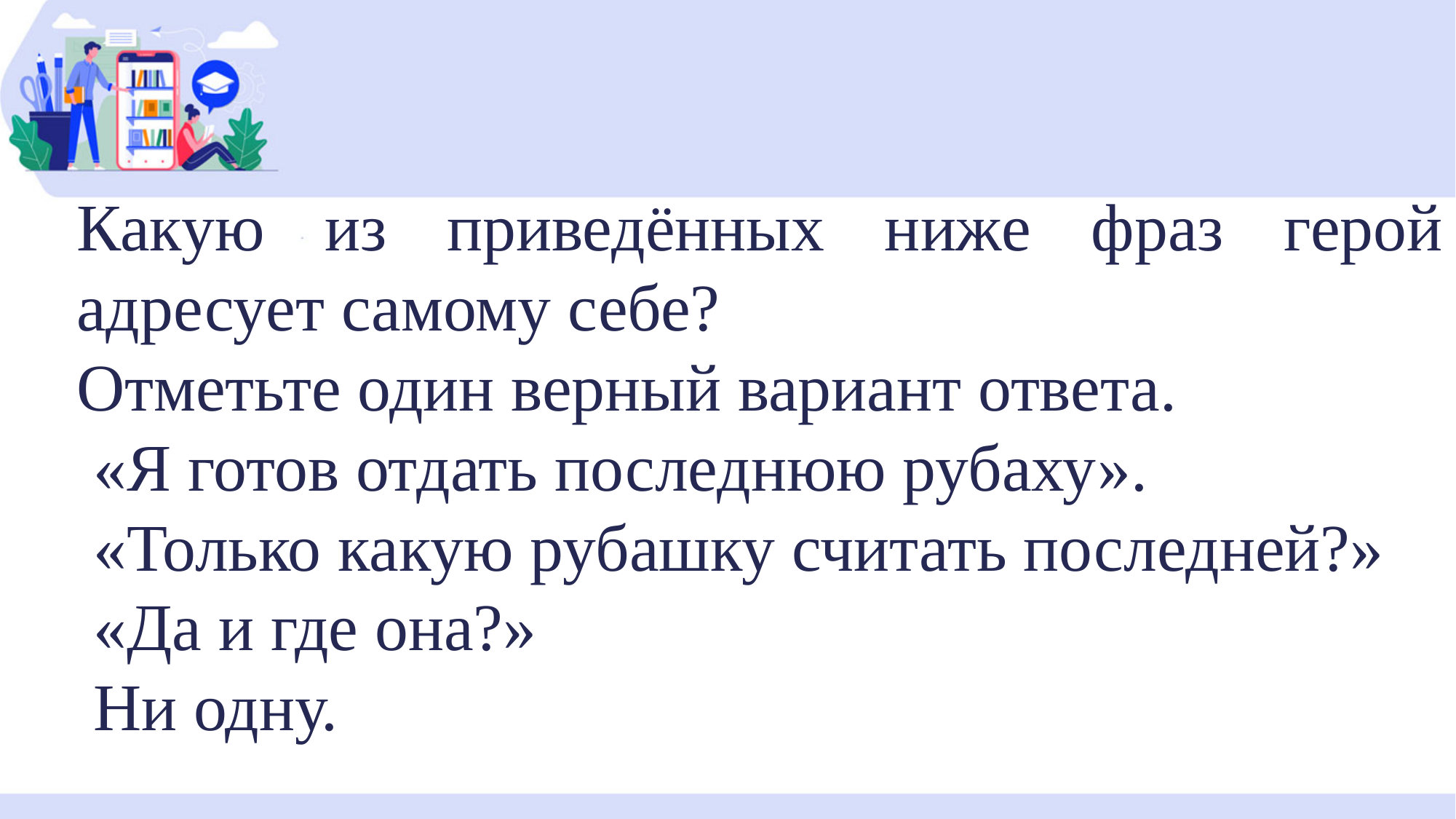

Какую из приведённых ниже фраз герой адресует самому себе?
Отметьте один верный вариант ответа.
 «Я готов отдать последнюю рубаху».
 «Только какую рубашку считать последней?»
 «Да и где она?»
 Ни одну.